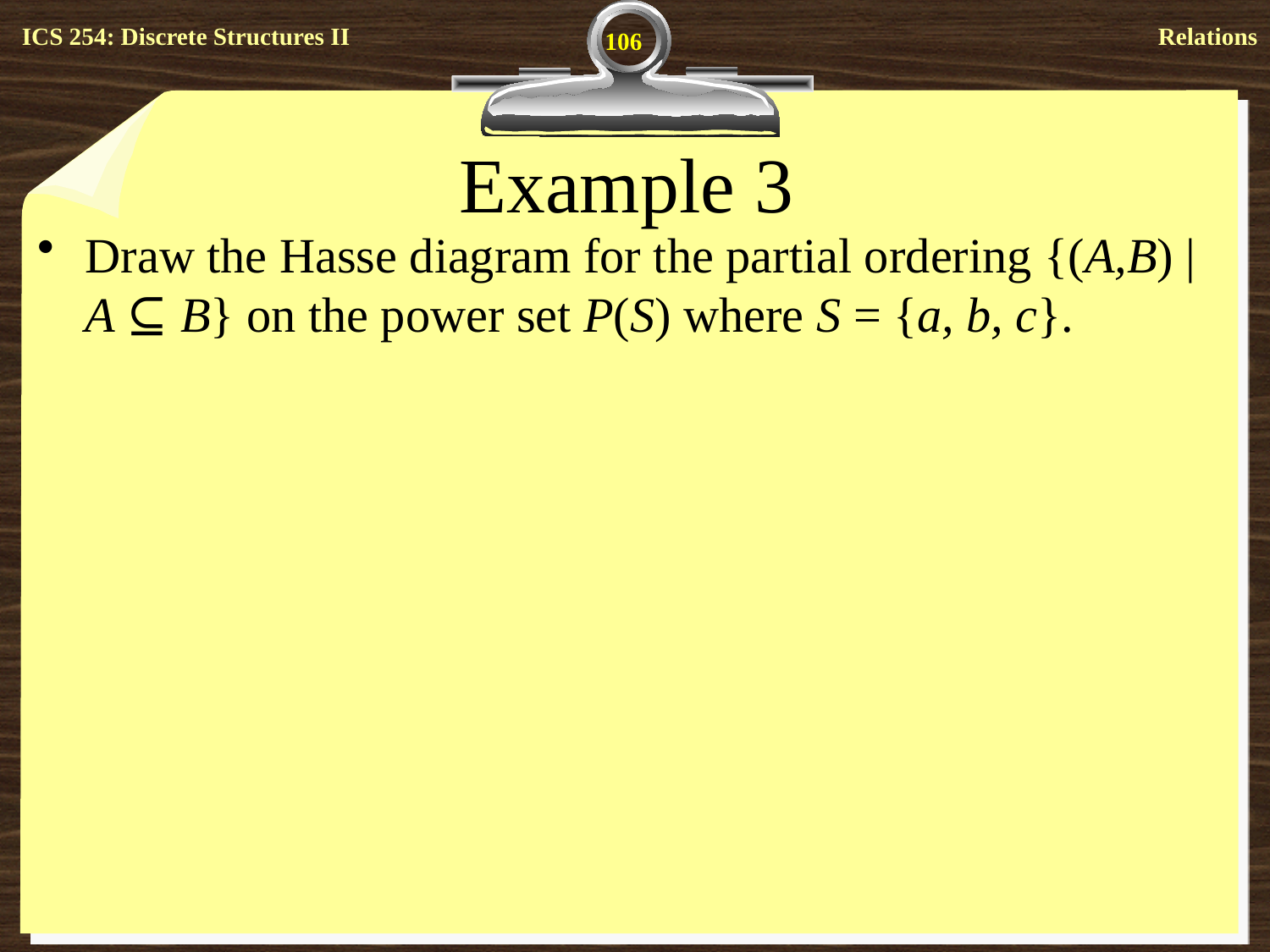

106
# Example 3
Draw the Hasse diagram for the partial ordering {(A,B) | A ⊆ B} on the power set P(S) where S = {a, b, c}.